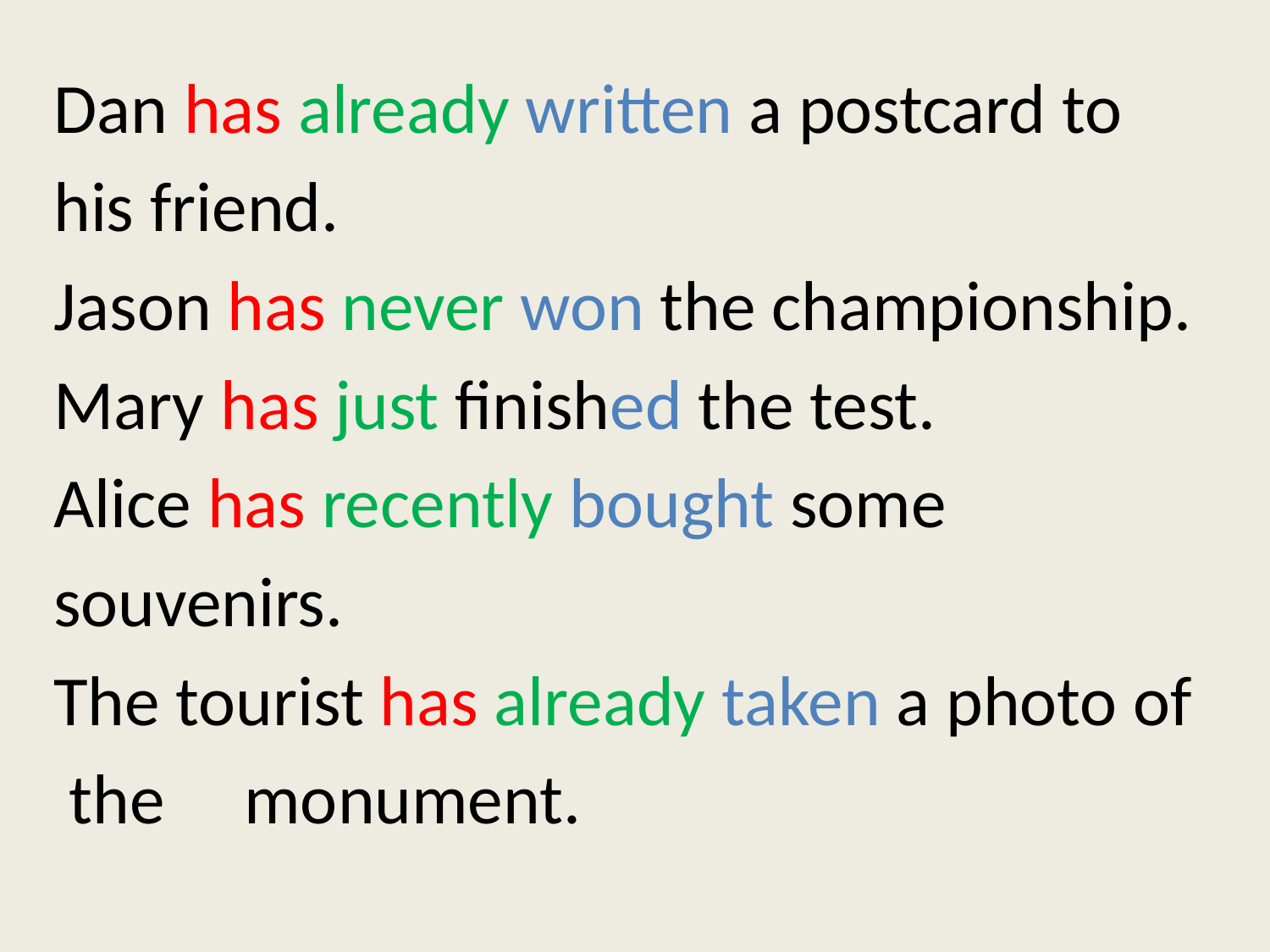

Dan has already written a postcard to
 his friend.
 Jason has never won the championship.
 Mary has just finished the test.
 Alice has recently bought some
 souvenirs.
 The tourist has already taken a photo of
  the     monument.